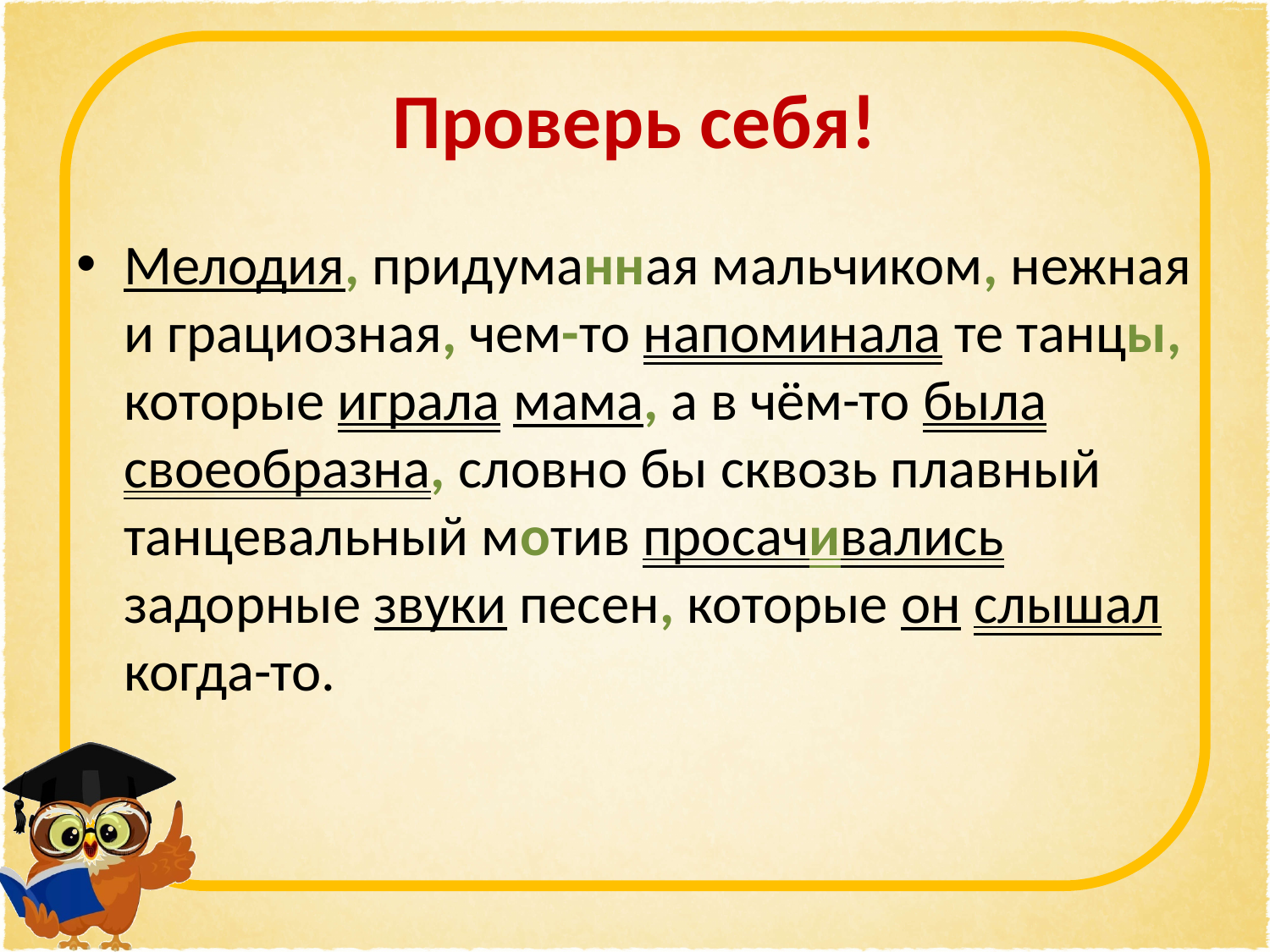

# Проверь себя!
Мелодия, придуманная мальчиком, нежная и грациозная, чем-то напоминала те танцы, которые играла мама, а в чём-то была своеобразна, словно бы сквозь плавный танцевальный мотив просачивались задорные звуки песен, которые он слышал когда-то.